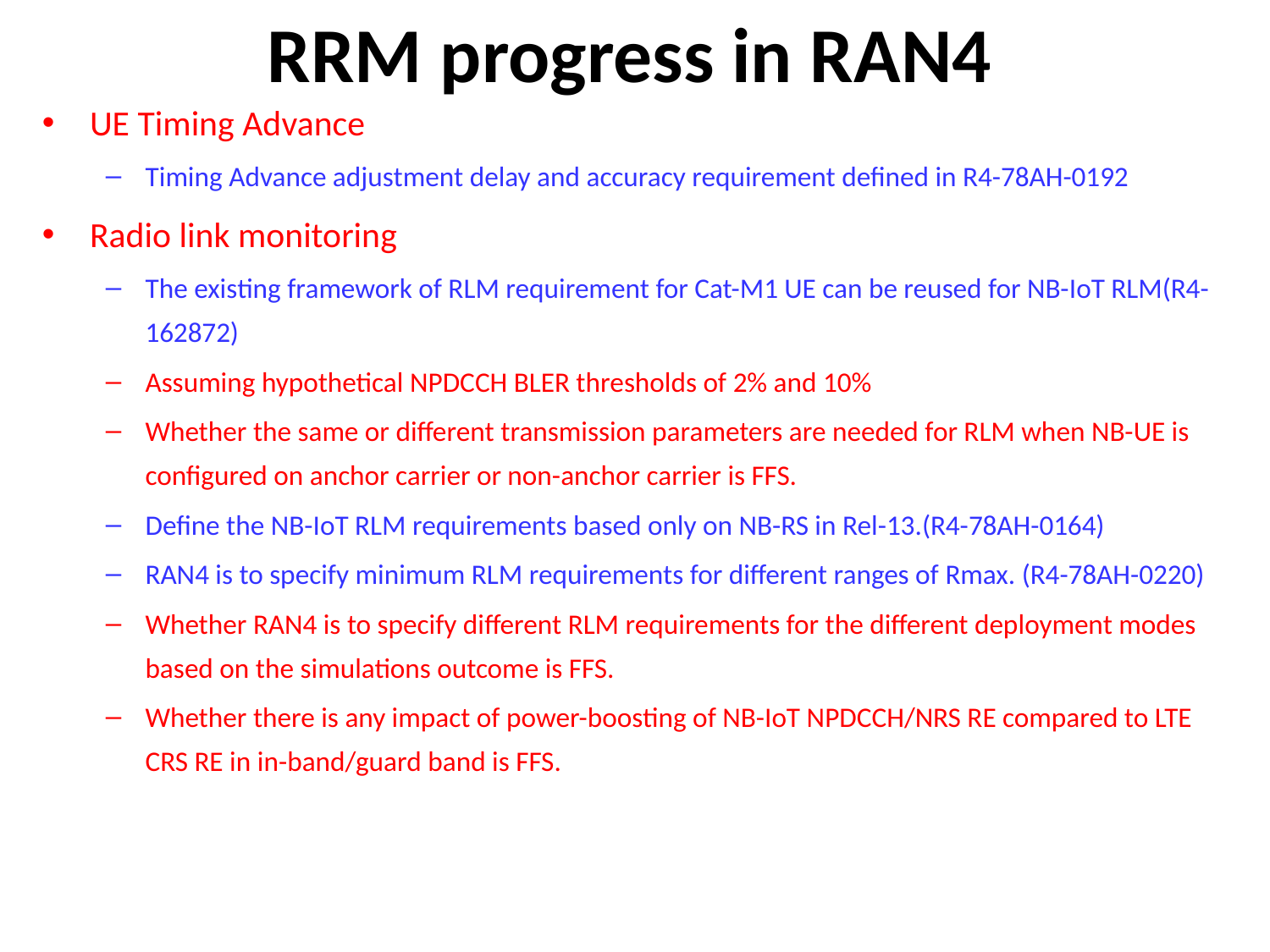

# RRM progress in RAN4
UE Timing Advance
Timing Advance adjustment delay and accuracy requirement defined in R4-78AH-0192
Radio link monitoring
The existing framework of RLM requirement for Cat-M1 UE can be reused for NB-IoT RLM(R4-162872)
Assuming hypothetical NPDCCH BLER thresholds of 2% and 10%
Whether the same or different transmission parameters are needed for RLM when NB-UE is configured on anchor carrier or non-anchor carrier is FFS.
Define the NB-IoT RLM requirements based only on NB-RS in Rel-13.(R4-78AH-0164)
RAN4 is to specify minimum RLM requirements for different ranges of Rmax. (R4-78AH-0220)
Whether RAN4 is to specify different RLM requirements for the different deployment modes based on the simulations outcome is FFS.
Whether there is any impact of power-boosting of NB-IoT NPDCCH/NRS RE compared to LTE CRS RE in in-band/guard band is FFS.